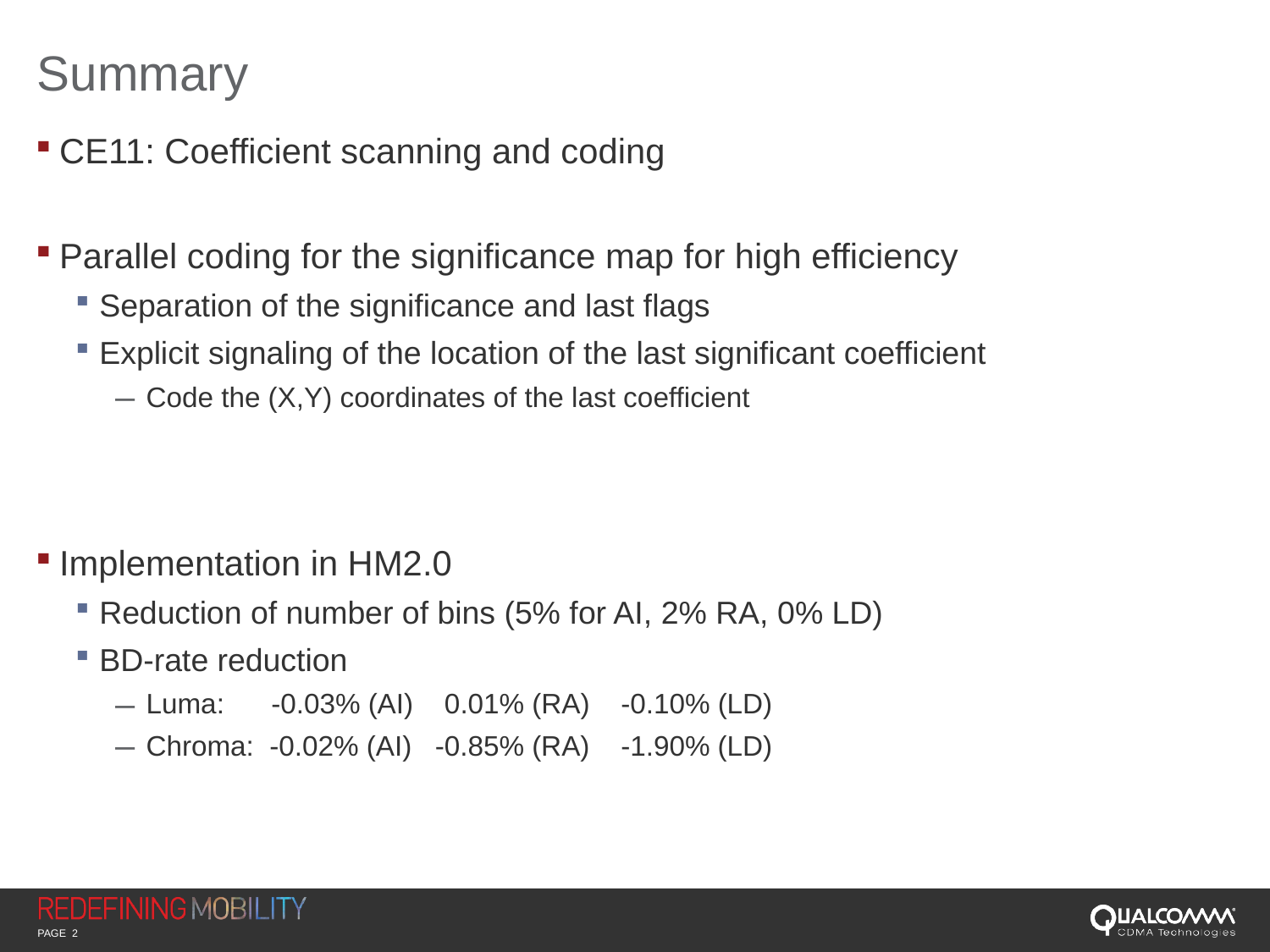

# Summary
CE11: Coefficient scanning and coding

Parallel coding for the significance map for high efficiency
Separation of the significance and last flags
Explicit signaling of the location of the last significant coefficient
Code the (X,Y) coordinates of the last coefficient

Implementation in HM2.0
Reduction of number of bins (5% for AI, 2% RA, 0% LD)
BD-rate reduction
Luma:      -0.03% (AI)    0.01% (RA)    -0.10% (LD)
Chroma:  -0.02% (AI)   -0.85% (RA)    -1.90% (LD)